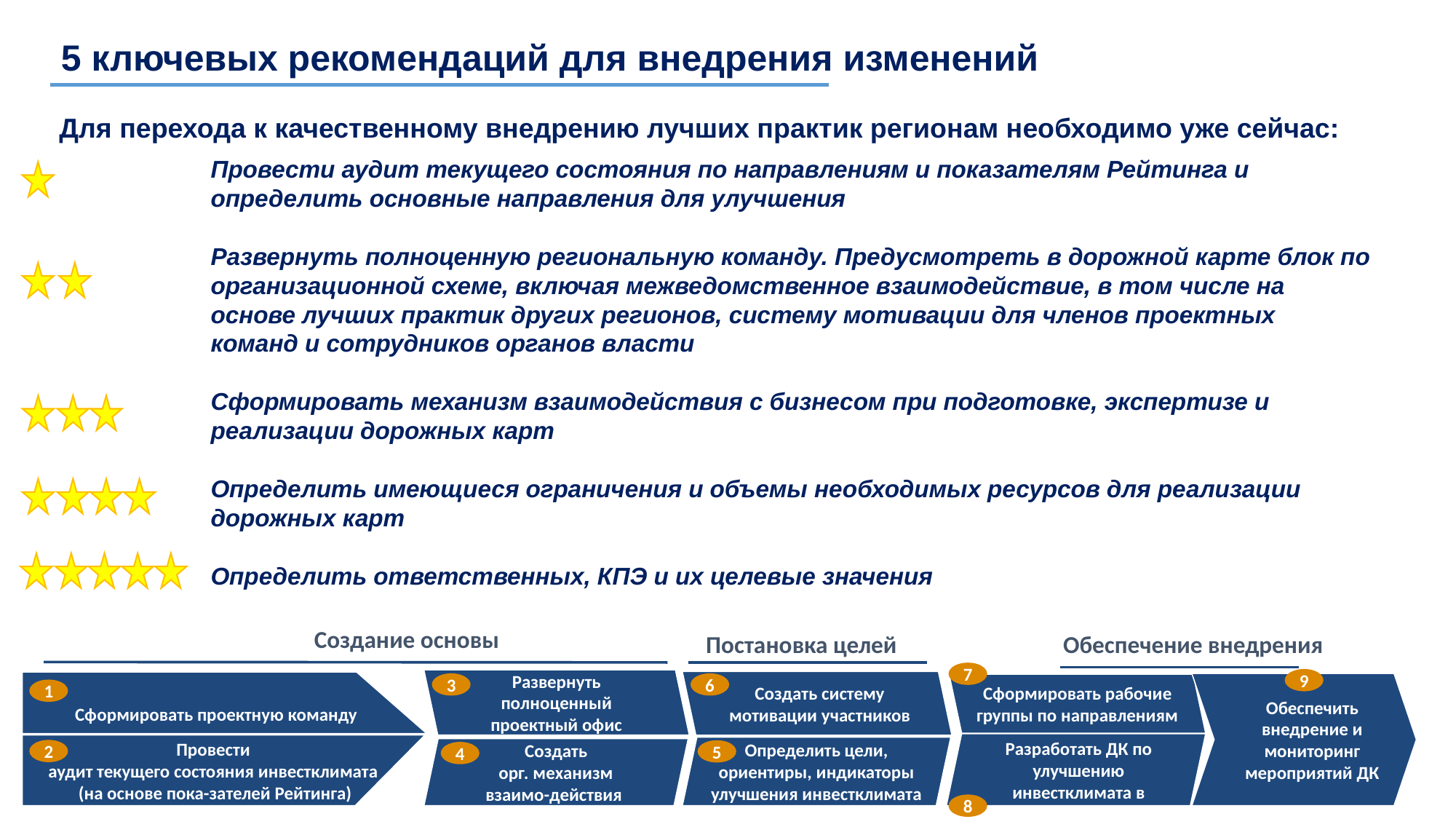

5 ключевых рекомендаций для внедрения изменений
Для перехода к качественному внедрению лучших практик регионам необходимо уже сейчас:
Провести аудит текущего состояния по направлениям и показателям Рейтинга и определить основные направления для улучшения

Развернуть полноценную региональную команду. Предусмотреть в дорожной карте блок по организационной схеме, включая межведомственное взаимодействие, в том числе на основе лучших практик других регионов, систему мотивации для членов проектных команд и сотрудников органов власти

Сформировать механизм взаимодействия с бизнесом при подготовке, экспертизе и реализации дорожных карт

Определить имеющиеся ограничения и объемы необходимых ресурсов для реализации дорожных карт

Определить ответственных, КПЭ и их целевые значения

Создание основы
Обеспечение внедрения
Постановка целей
7
9
Развернуть полноценный проектный офис
Создать систему
мотивации участников

Сформировать проектную команду
Обеспечить внедрение и мониторинг мероприятий ДК
3
6
Сформировать рабочие группы по направлениям
1

Разработать ДК по улучшению инвестклимата в регионе
Провести
аудит текущего состояния инвестклимата
(на основе пока-зателей Рейтинга)
Определить цели, ориентиры, индикаторы улучшения инвестклимата
Создать
орг. механизм
взаимо-действия
2
5
4
8